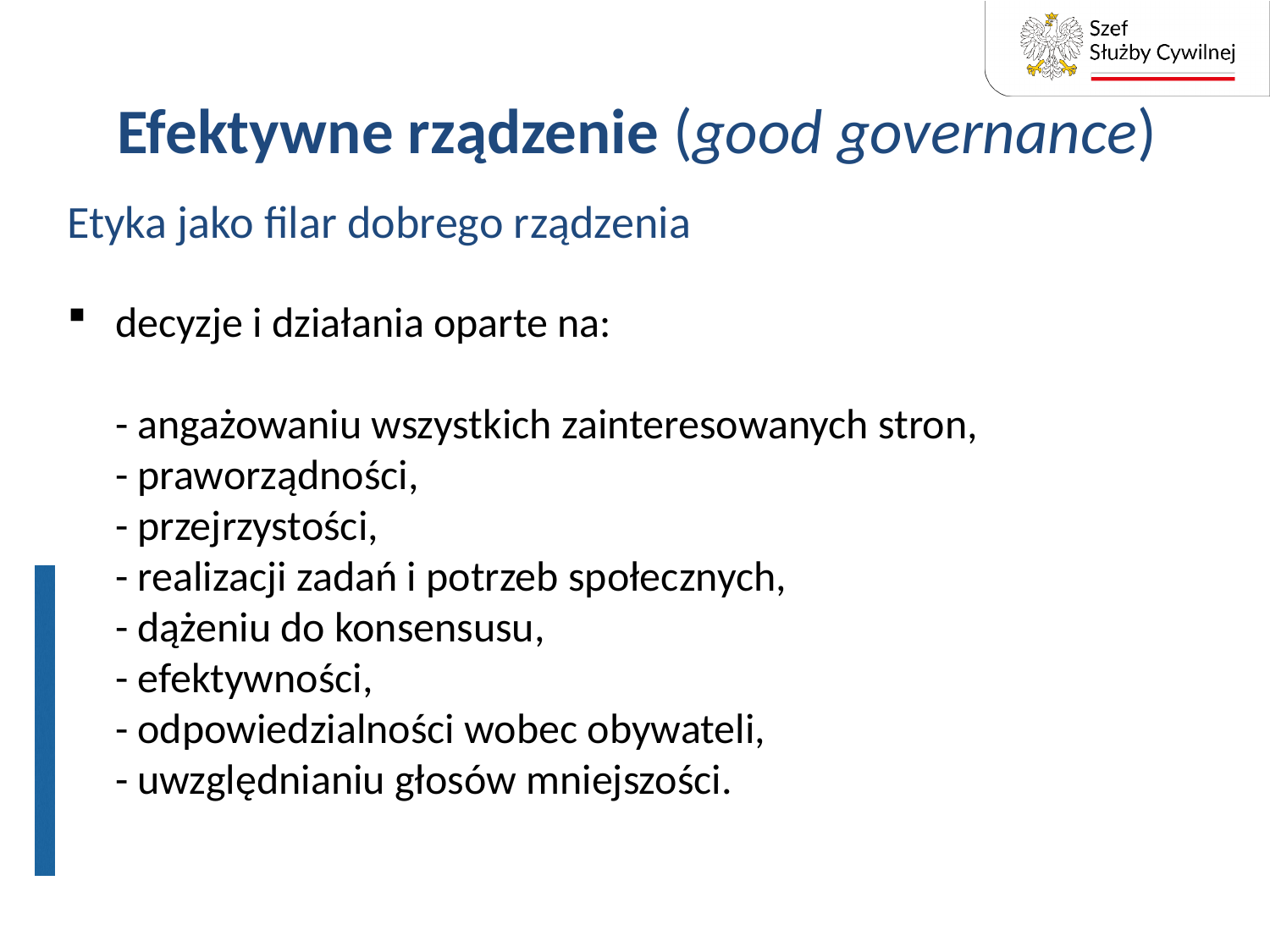

# Efektywne rządzenie (good governance)
Etyka jako filar dobrego rządzenia

decyzje i działania oparte na:
- angażowaniu wszystkich zainteresowanych stron,
- praworządności,
- przejrzystości,
- realizacji zadań i potrzeb społecznych,
- dążeniu do konsensusu,
- efektywności,
- odpowiedzialności wobec obywateli,
- uwzględnianiu głosów mniejszości.